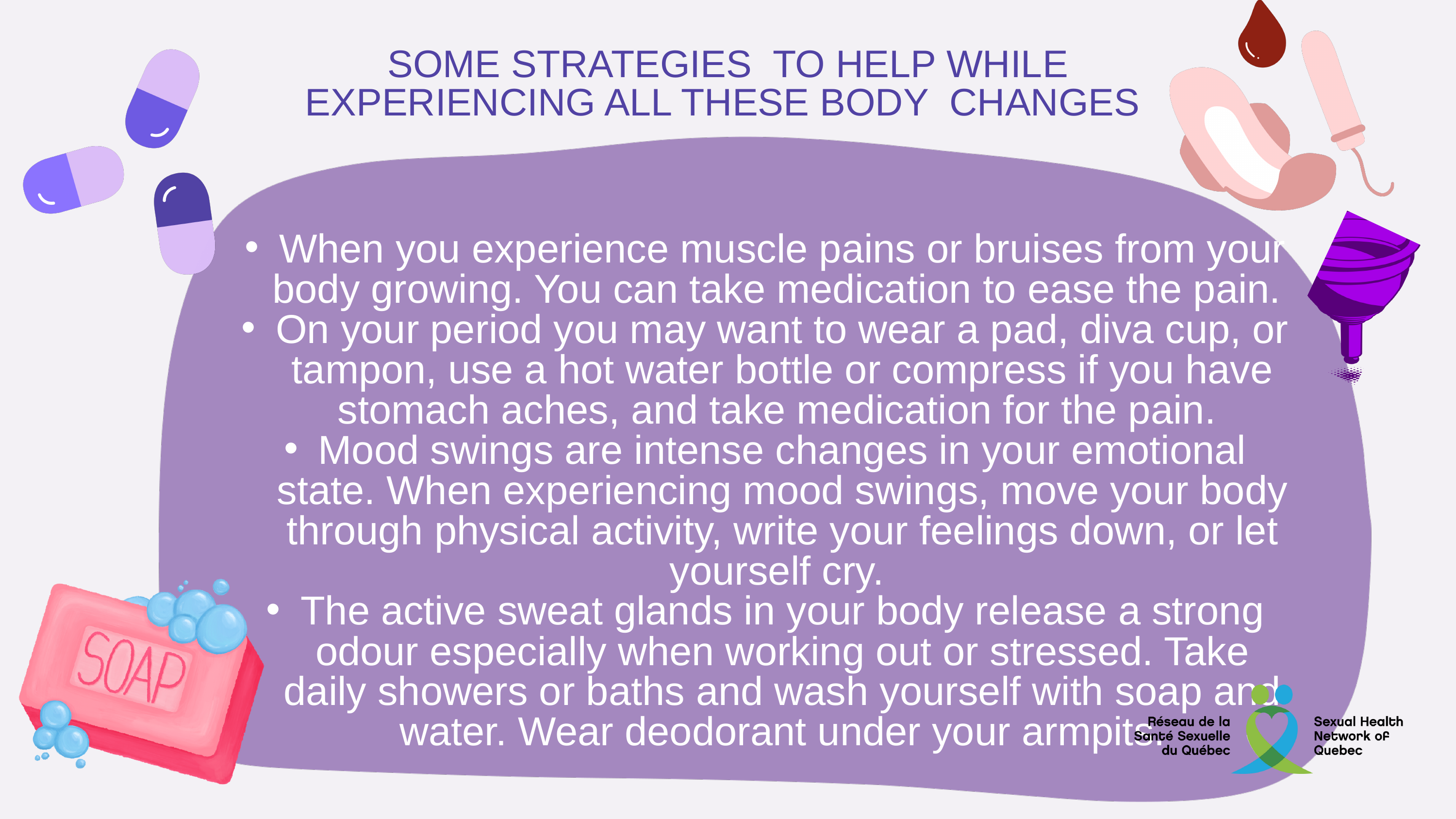

SOME STRATEGIES  TO HELP WHILE EXPERIENCING ALL THESE BODY  CHANGES

When you experience muscle pains or bruises from your body growing. You can take medication to ease the pain.
On your period you may want to wear a pad, diva cup, or tampon, use a hot water bottle or compress if you have stomach aches, and take medication for the pain.
Mood swings are intense changes in your emotional state. When experiencing mood swings, move your body through physical activity, write your feelings down, or let yourself cry.
The active sweat glands in your body release a strong odour especially when working out or stressed. Take daily showers or baths and wash yourself with soap and water. Wear deodorant under your armpits.